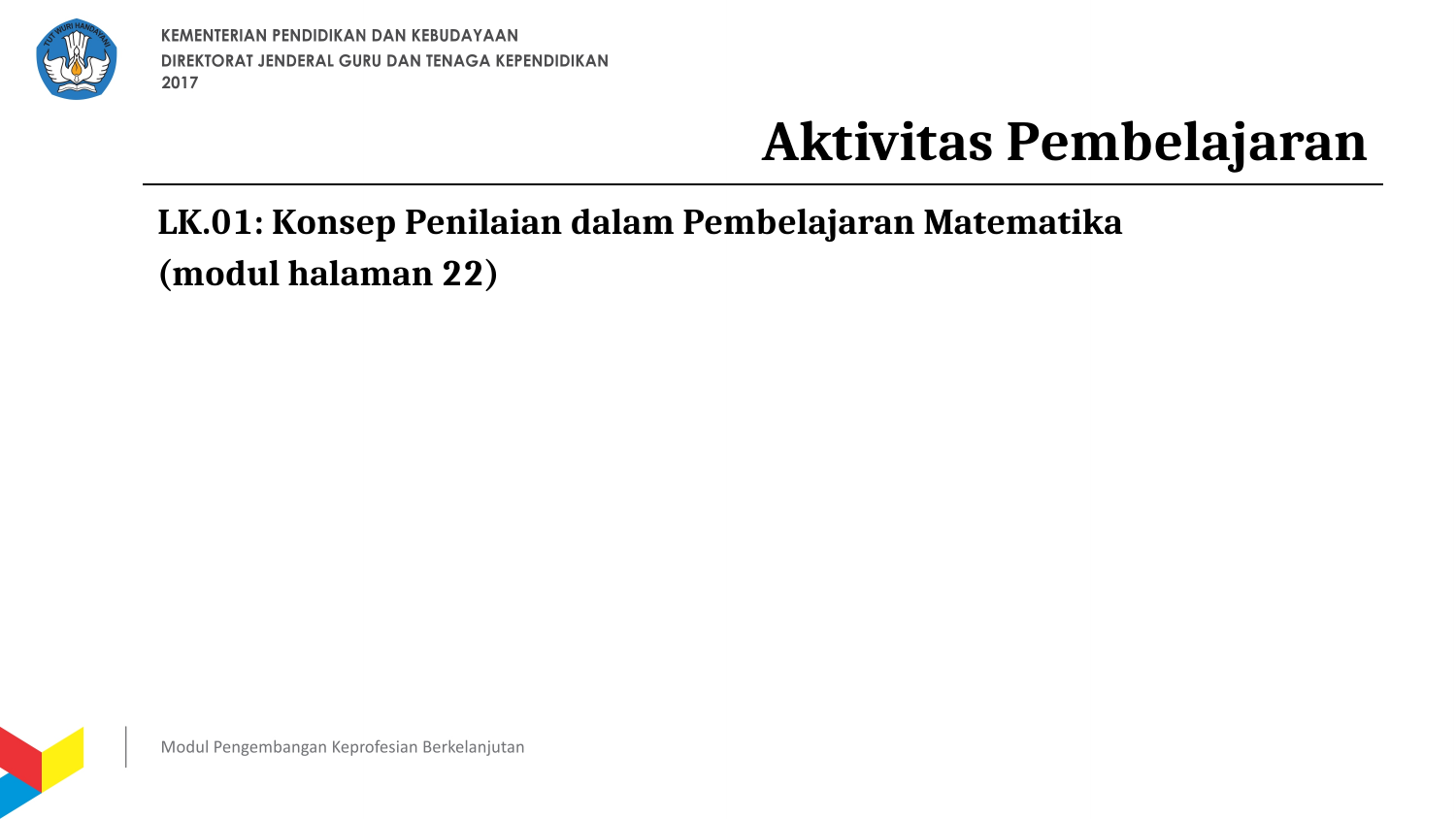

# Aktivitas Pembelajaran
LK.01: Konsep Penilaian dalam Pembelajaran Matematika
(modul halaman 22)